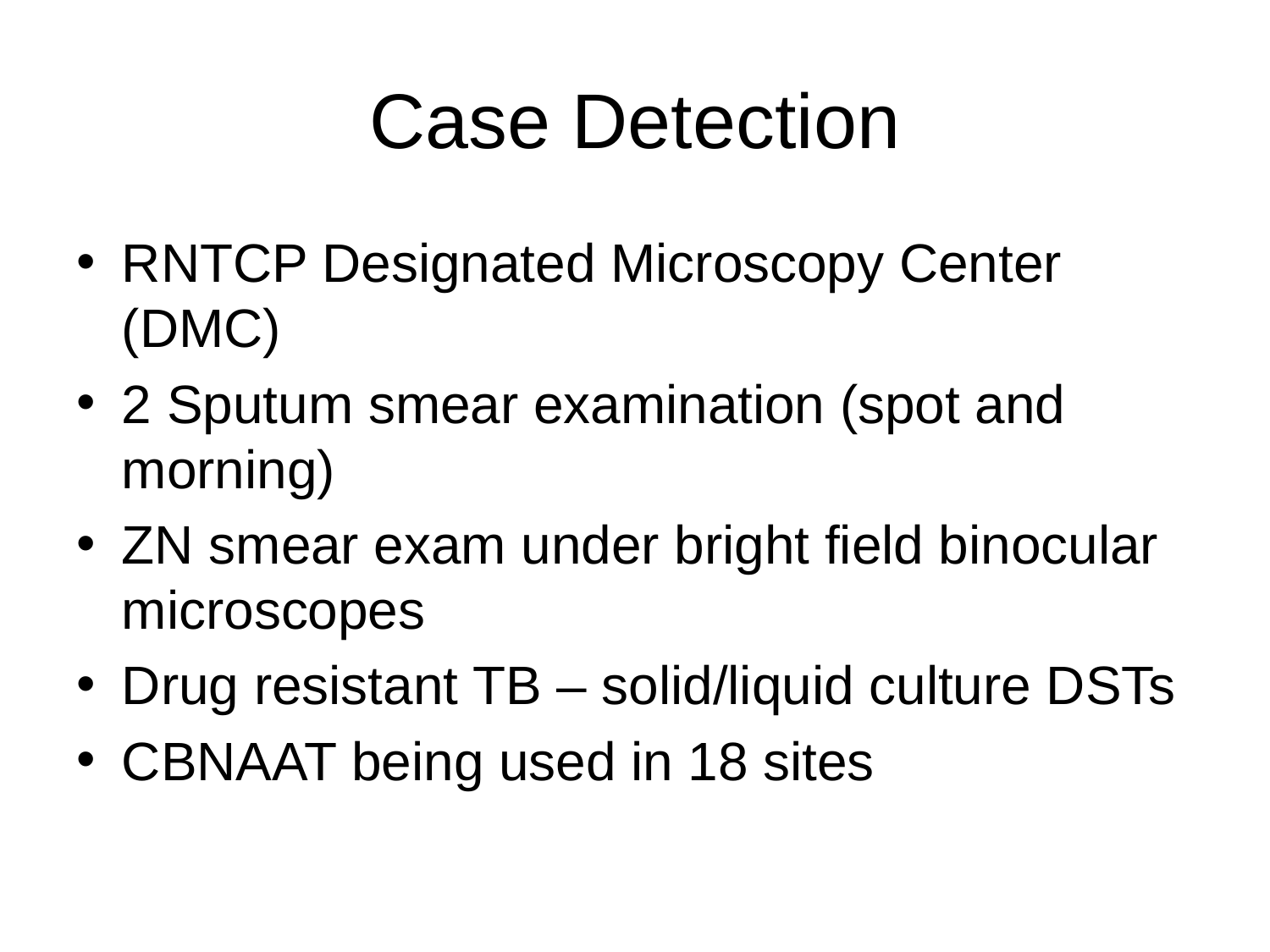

# Case Detection
RNTCP Designated Microscopy Center (DMC)
2 Sputum smear examination (spot and morning)
ZN smear exam under bright field binocular microscopes
Drug resistant TB – solid/liquid culture DSTs
CBNAAT being used in 18 sites